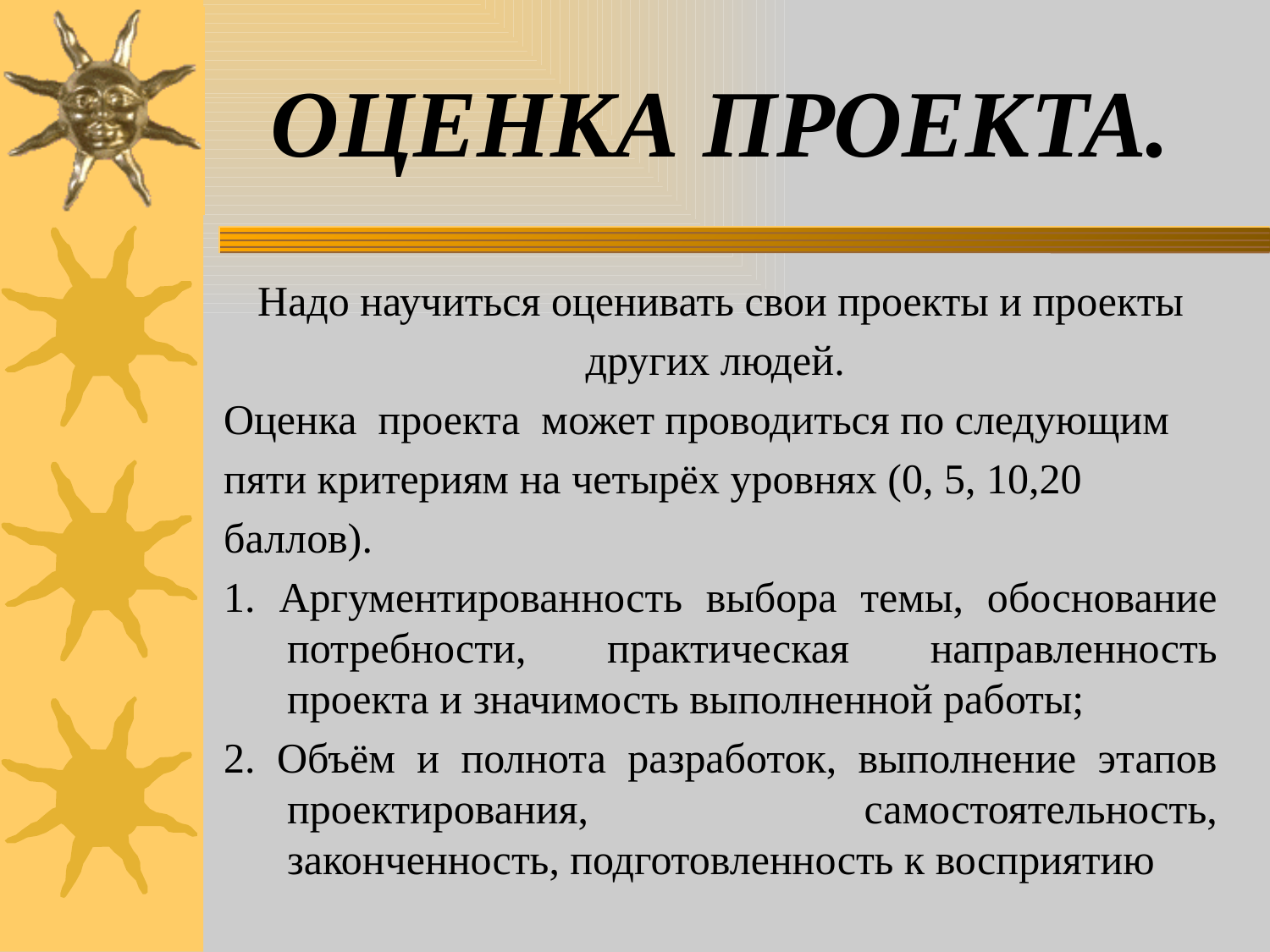

# Оценка проекта.
Надо научиться оценивать свои проекты и проекты
других людей.
Оценка  проекта  может проводиться по следующим
пяти критериям на четырёх уровнях (0, 5, 10,20
баллов).
1. Аргументированность выбора темы, обоснование потребности, практическая направленность проекта и значимость выполненной работы;
2. Объём и полнота разработок, выполнение этапов проектирования, самостоятельность, законченность, подготовленность к восприятию